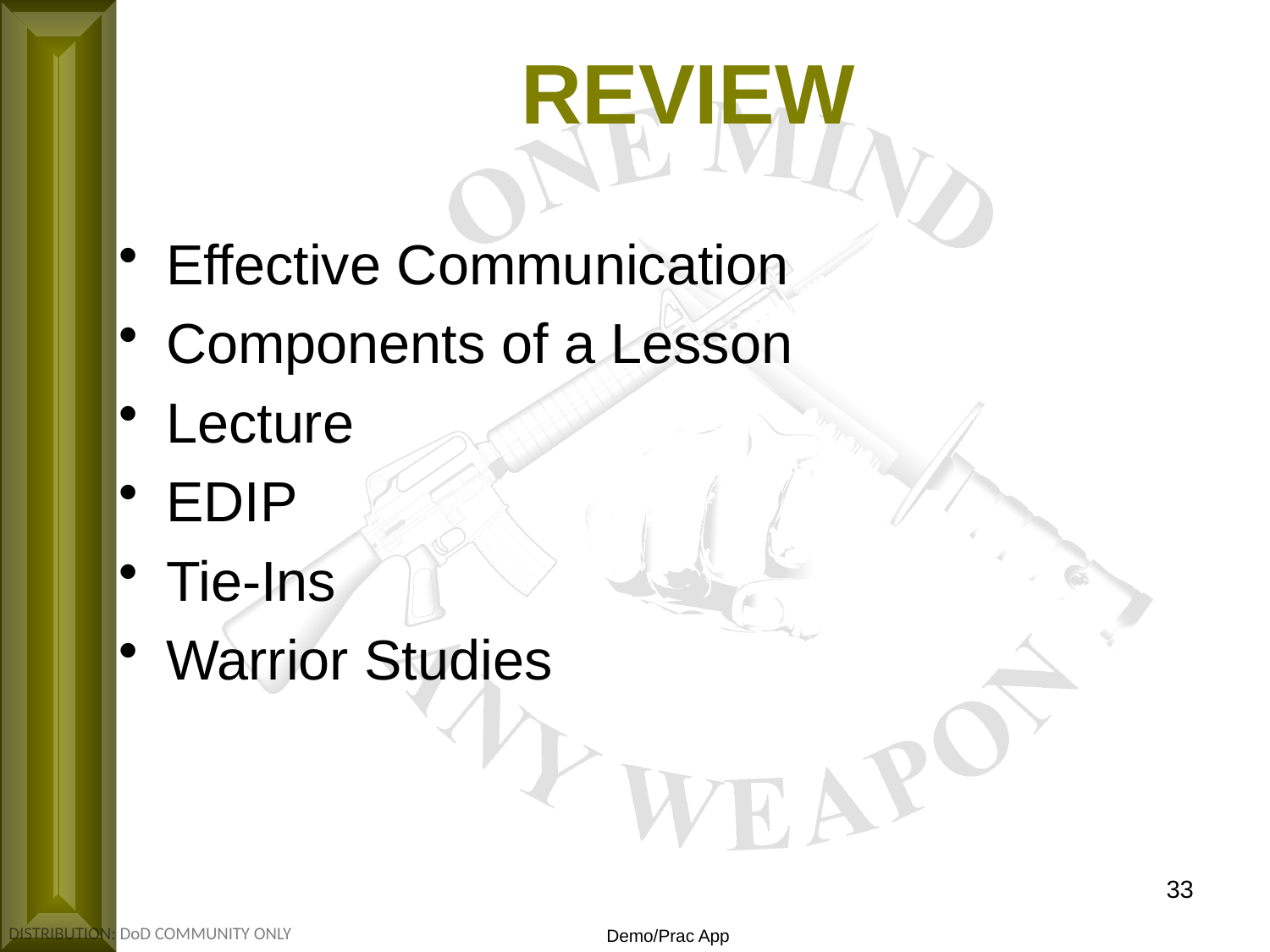

# REVIEW
Effective Communication
Components of a Lesson
Lecture
EDIP
Tie-Ins
Warrior Studies
33
Demo/Prac App